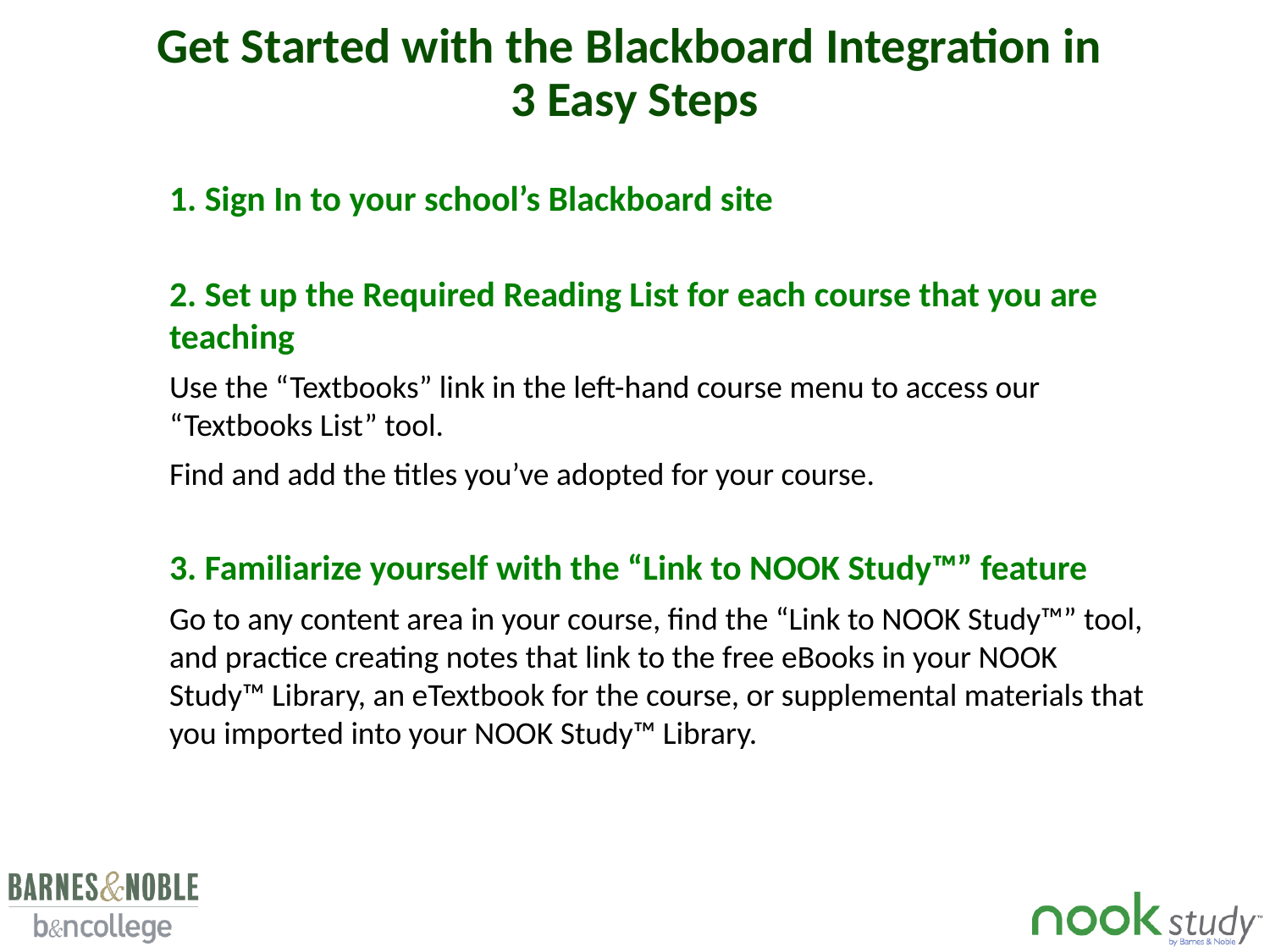

Get Started with the Blackboard Integration in
3 Easy Steps
 Sign In to your school’s Blackboard site

2. Set up the Required Reading List for each course that you are teaching
Use the “Textbooks” link in the left-hand course menu to access our “Textbooks List” tool.
Find and add the titles you’ve adopted for your course.

3. Familiarize yourself with the “Link to NOOK Study™” feature
Go to any content area in your course, find the “Link to NOOK Study™” tool, and practice creating notes that link to the free eBooks in your NOOK Study™ Library, an eTextbook for the course, or supplemental materials that you imported into your NOOK Study™ Library.